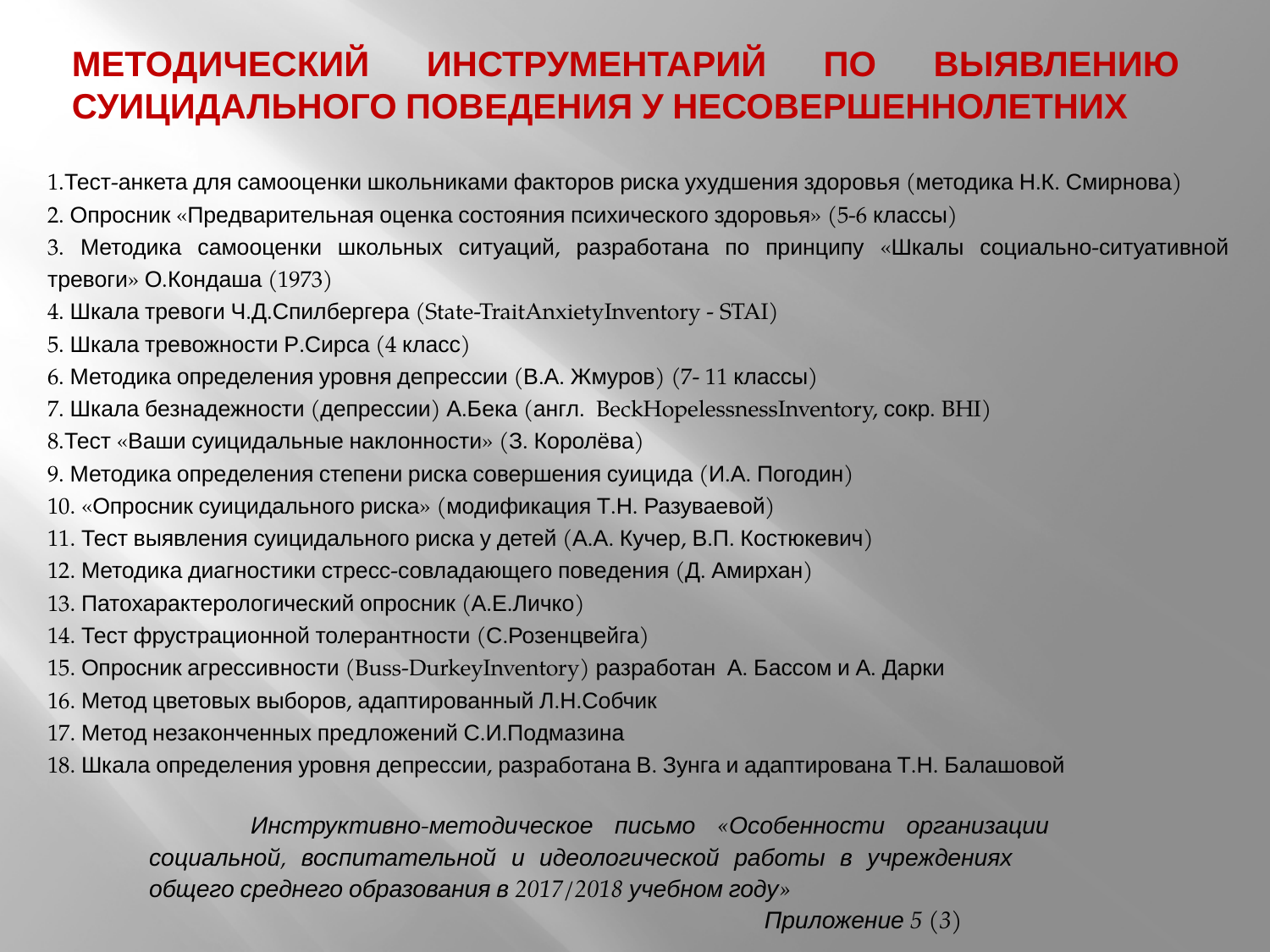

Методический инструментарий по выявлению суицидального поведения у несовершеннолетних
1.Тест-анкета для самооценки школьниками факторов риска ухудшения здоровья (методика Н.К. Смирнова)
2. Опросник «Предварительная оценка состояния психического здоровья» (5-6 классы)
3. Методика самооценки школьных ситуаций, разработана по принципу «Шкалы социально-ситуативной тревоги» О.Кондаша (1973)
4. Шкала тревоги Ч.Д.Спилбергера (State-TraitAnxietyInventory - STAI)
5. Шкала тревожности Р.Сирса (4 класс)
6. Методика определения уровня депрессии (В.А. Жмуров) (7- 11 классы)
7. Шкала безнадежности (депрессии) А.Бека (англ.  BeckHopelessnessInventory, сокр. BHI)
8.Тест «Ваши суицидальные наклонности» (З. Королёва)
9. Методика определения степени риска совершения суицида (И.А. Погодин)
10. «Опросник суицидального риска» (модификация Т.Н. Разуваевой)
11. Тест выявления суицидального риска у детей (А.А. Кучер, В.П. Костюкевич)
12. Методика диагностики стресс-совладающего поведения (Д. Амирхан)
13. Патохарактерологический опросник (А.Е.Личко)
14. Тест фрустрационной толерантности (С.Розенцвейга)
15. Опросник агрессивности (Buss-DurkeyInventory) разработан  А. Бассом и А. Дарки
16. Метод цветовых выборов, адаптированный Л.Н.Собчик
17. Метод незаконченных предложений С.И.Подмазина
18. Шкала определения уровня депрессии, разработана В. Зунга и адаптирована Т.Н. Балашовой

		Инструктивно-методическое письмо «Особенности организации 			социальной, воспитательной и идеологической работы в учреждениях 			общего среднего образования в 2017/2018 учебном году»
							 Приложение 5 (3)